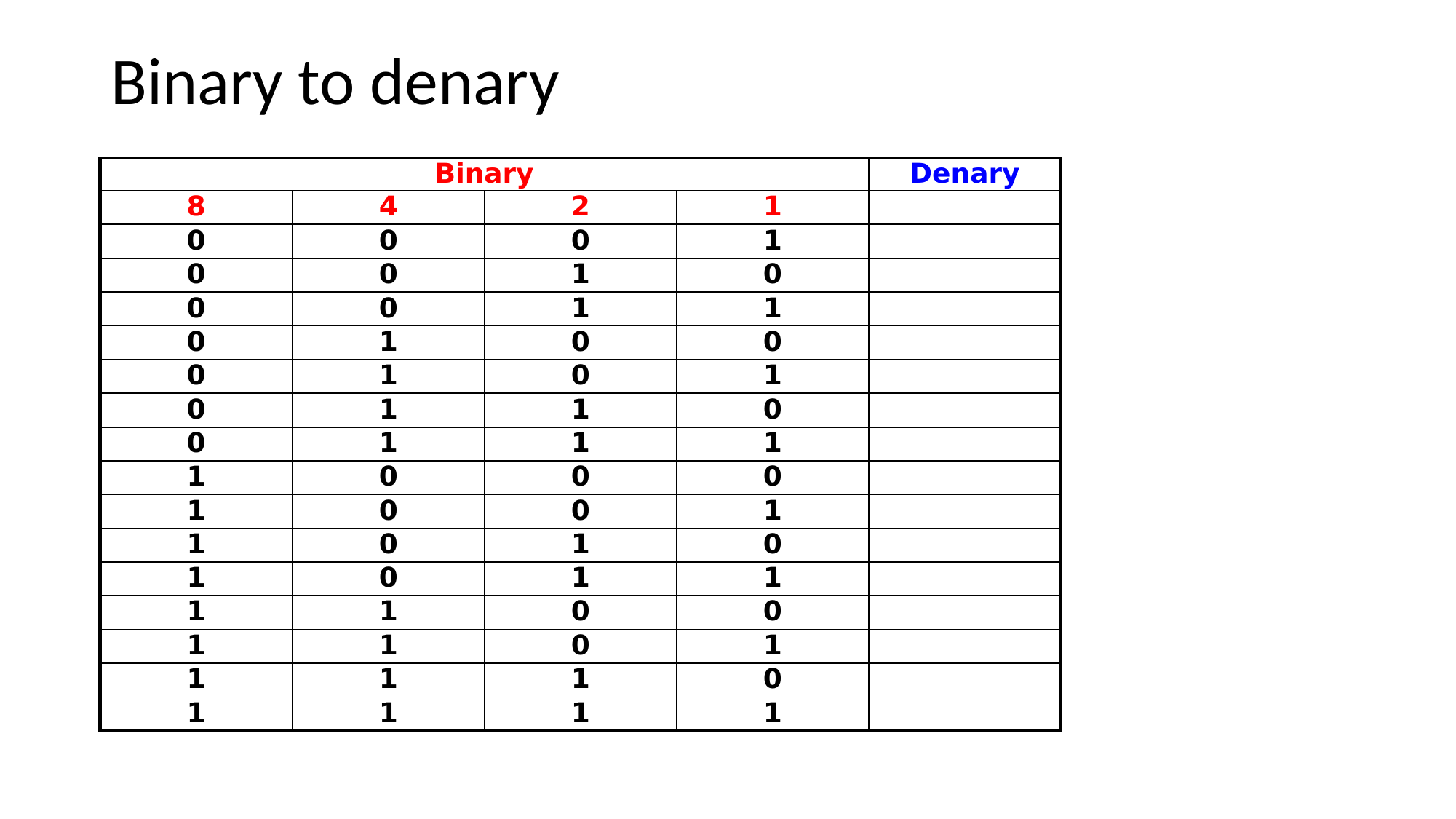

# Binary to denary
| Binary |  |  |  | Denary |
| --- | --- | --- | --- | --- |
| 8 | 4 | 2 | 1 |  |
| 0 | 0 | 0 | 1 |  |
| 0 | 0 | 1 | 0 |  |
| 0 | 0 | 1 | 1 |  |
| 0 | 1 | 0 | 0 |  |
| 0 | 1 | 0 | 1 |  |
| 0 | 1 | 1 | 0 |  |
| 0 | 1 | 1 | 1 |  |
| 1 | 0 | 0 | 0 |  |
| 1 | 0 | 0 | 1 |  |
| 1 | 0 | 1 | 0 |  |
| 1 | 0 | 1 | 1 |  |
| 1 | 1 | 0 | 0 |  |
| 1 | 1 | 0 | 1 |  |
| 1 | 1 | 1 | 0 |  |
| 1 | 1 | 1 | 1 |  |